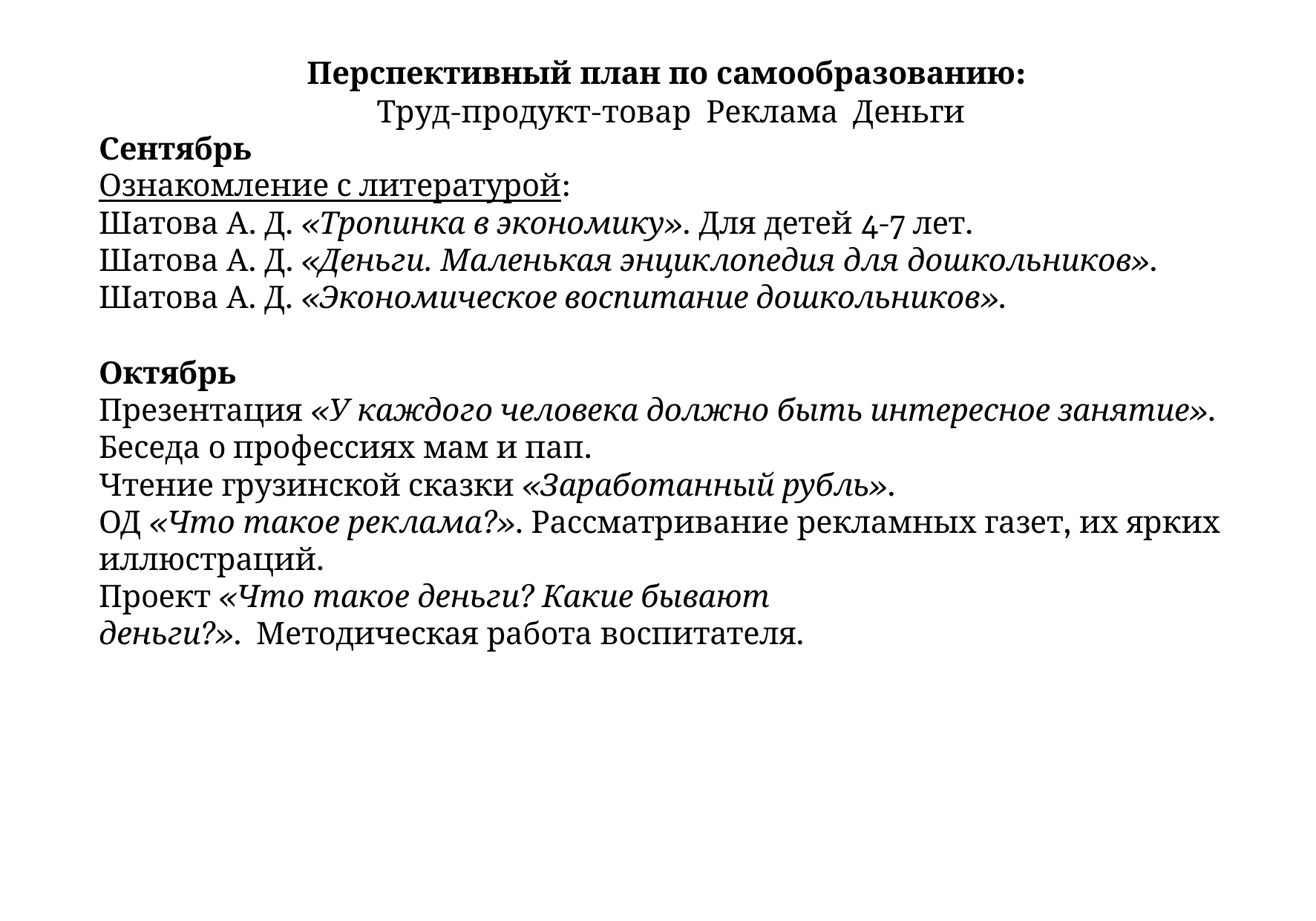

Перспективный план по самообразованию:
Труд-продукт-товар  Реклама  Деньги
Сентябрь
Ознакомление с литературой:
Шатова А. Д. «Тропинка в экономику». Для детей 4-7 лет.
Шатова А. Д. «Деньги. Маленькая энциклопедия для дошкольников».
Шатова А. Д. «Экономическое воспитание дошкольников».

Октябрь
Презентация «У каждого человека должно быть интересное занятие».
Беседа о профессиях мам и пап.
Чтение грузинской сказки «Заработанный рубль».
ОД «Что такое реклама?». Рассматривание рекламных газет, их ярких
иллюстраций.
Проект «Что такое деньги? Какие бывают деньги?».  Методическая работа воспитателя.